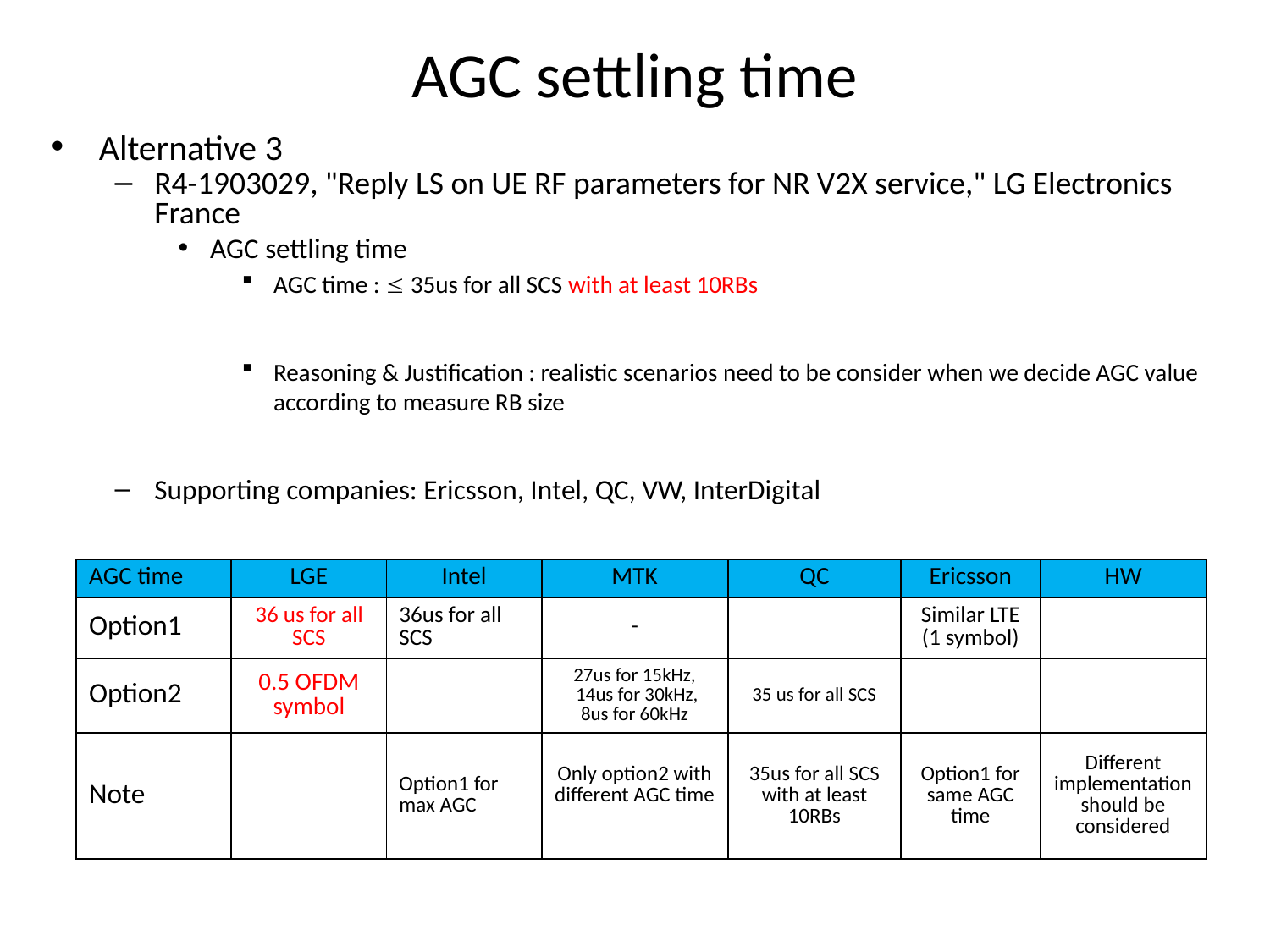

# AGC settling time
Alternative 3
R4-1903029, "Reply LS on UE RF parameters for NR V2X service," LG Electronics France
AGC settling time
AGC time : ≤ 35us for all SCS with at least 10RBs

Reasoning & Justification : realistic scenarios need to be consider when we decide AGC value according to measure RB size

Supporting companies: Ericsson, Intel, QC, VW, InterDigital

AGC settling time proposal from interested vendors will be referred in LS
| AGC time | LGE | Intel | MTK | QC | Ericsson | HW |
| --- | --- | --- | --- | --- | --- | --- |
| Option1 | 36 us for all SCS | 36us for all SCS | - |  | Similar LTE (1 symbol) |  |
| Option2 | 0.5 OFDM symbol |  | 27us for 15kHz, 14us for 30kHz, 8us for 60kHz | 35 us for all SCS |  |  |
| Note |  | Option1 for max AGC | Only option2 with different AGC time | 35us for all SCS with at least 10RBs | Option1 for same AGC time | Different implementation should be considered |